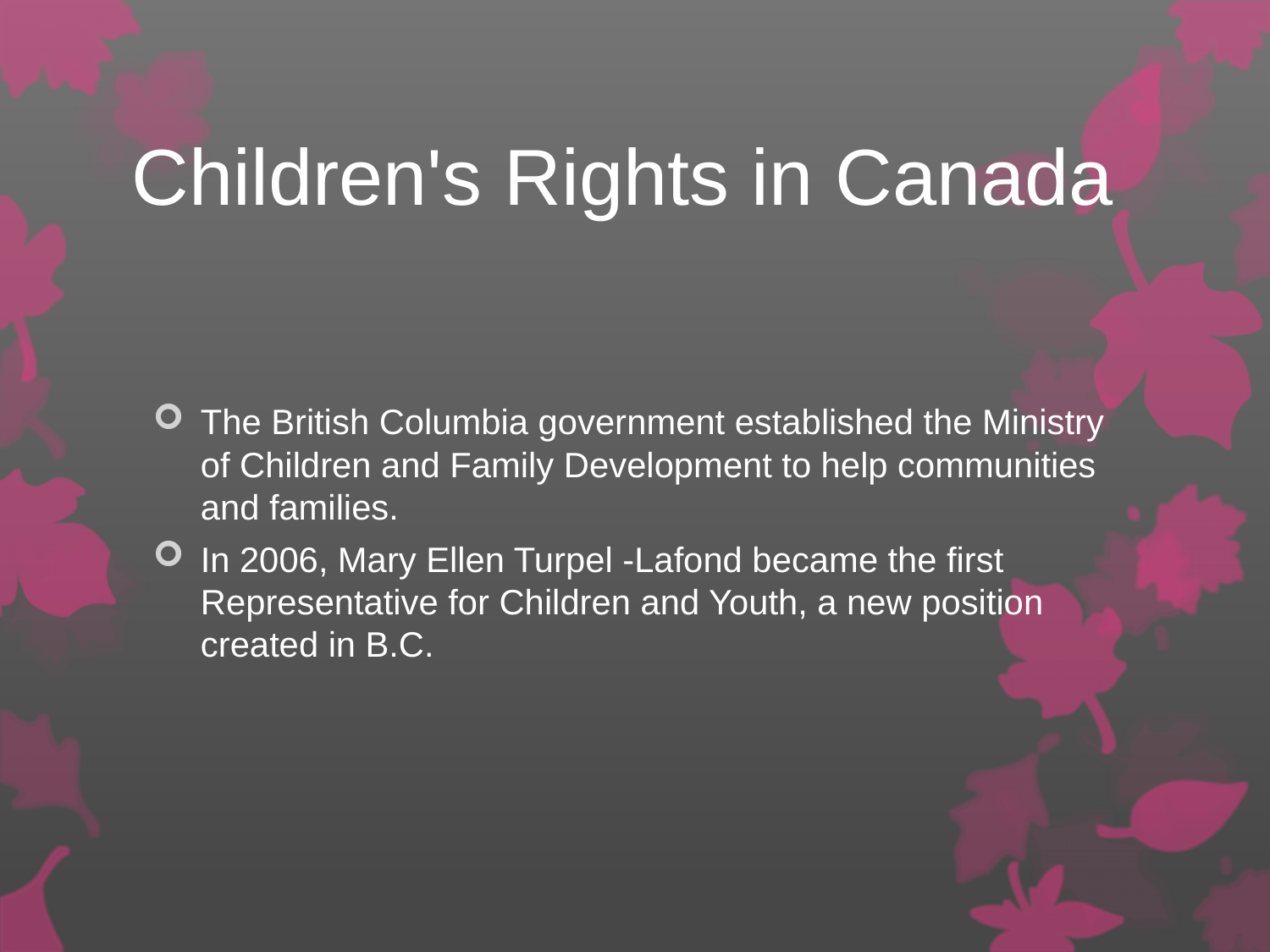

# Children's Rights in Canada
The British Columbia government established the Ministry of Children and Family Development to help communities and families.
In 2006, Mary Ellen Turpel -Lafond became the first Representative for Children and Youth, a new position created in B.C.